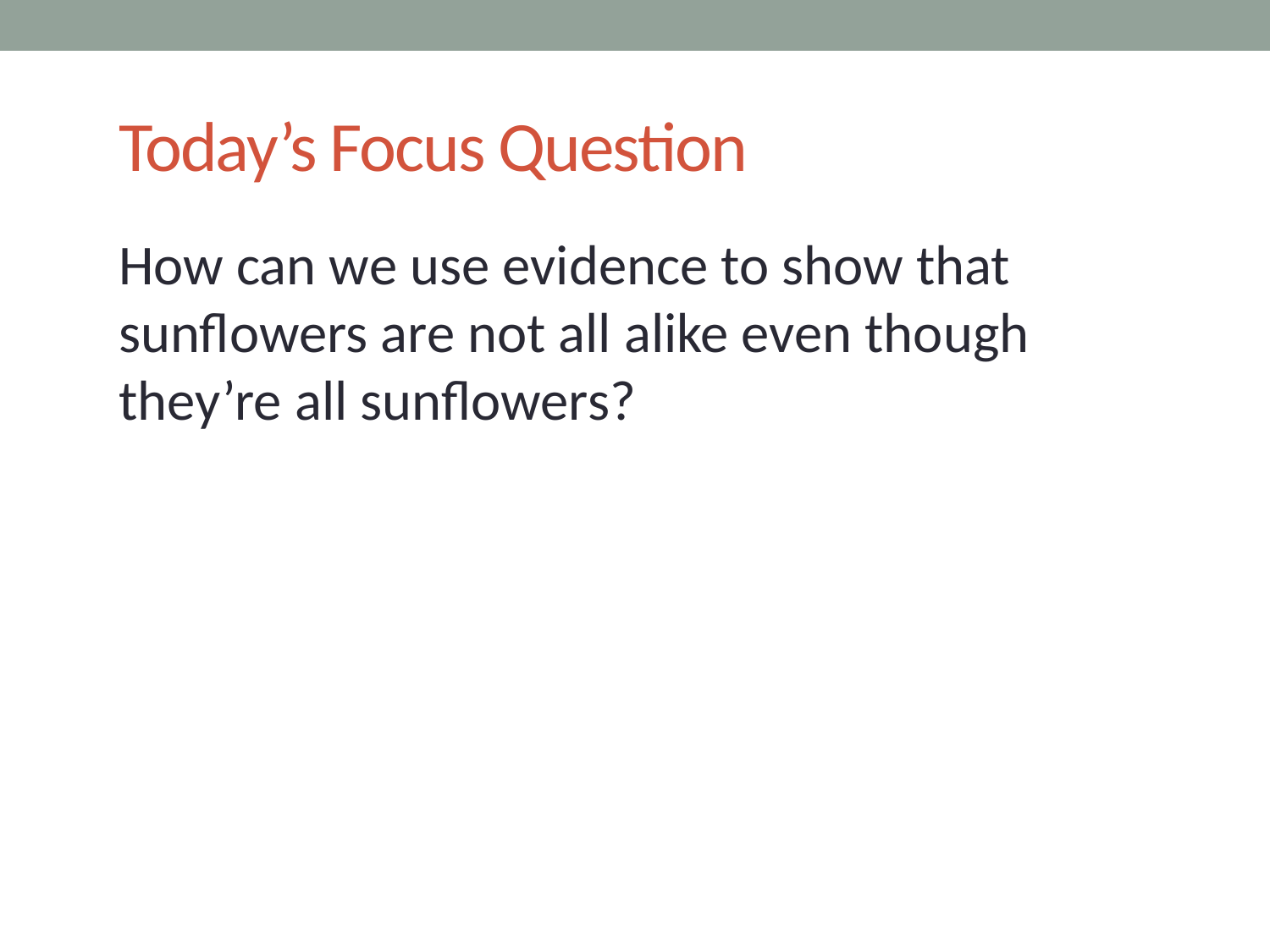

# Today’s Focus Question
How can we use evidence to show that sunflowers are not all alike even though they’re all sunflowers?